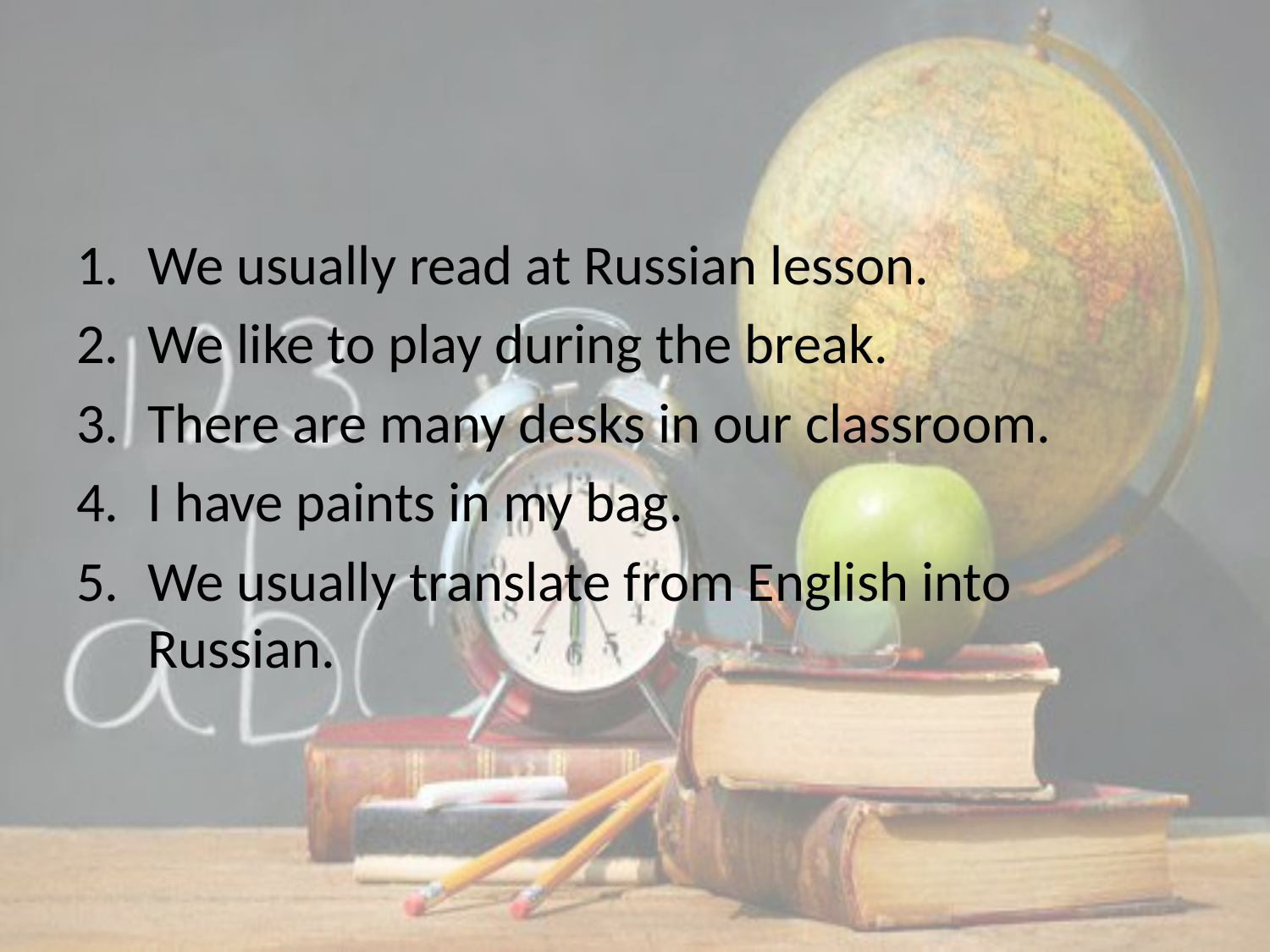

#
We usually read at Russian lesson.
We like to play during the break.
There are many desks in our classroom.
I have paints in my bag.
We usually translate from English into Russian.